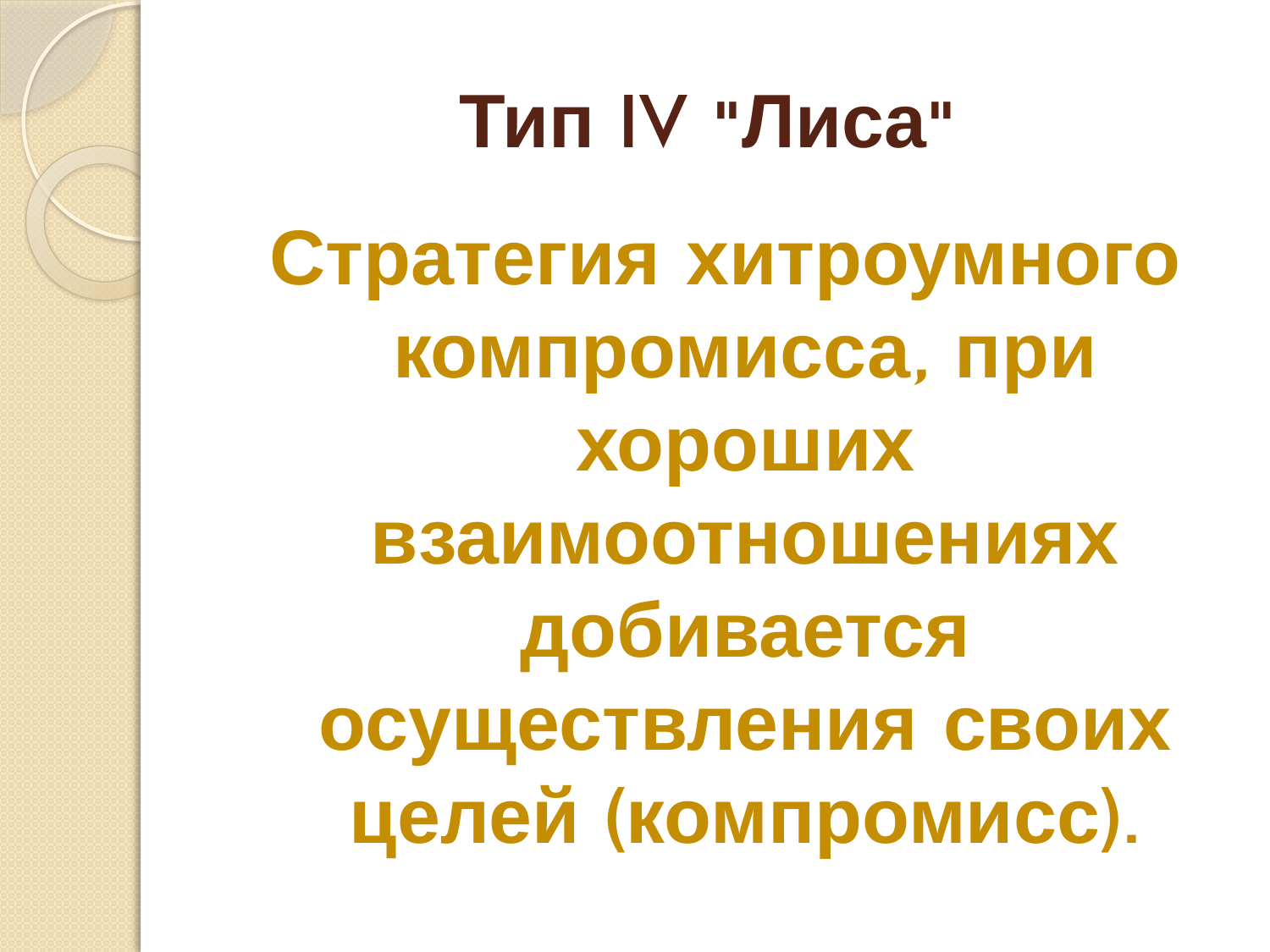

# Тип IV "Лиса"
Стратегия хитроумного компромисса, при хороших взаимоотношениях добивается осуществления своих целей (компромисс).